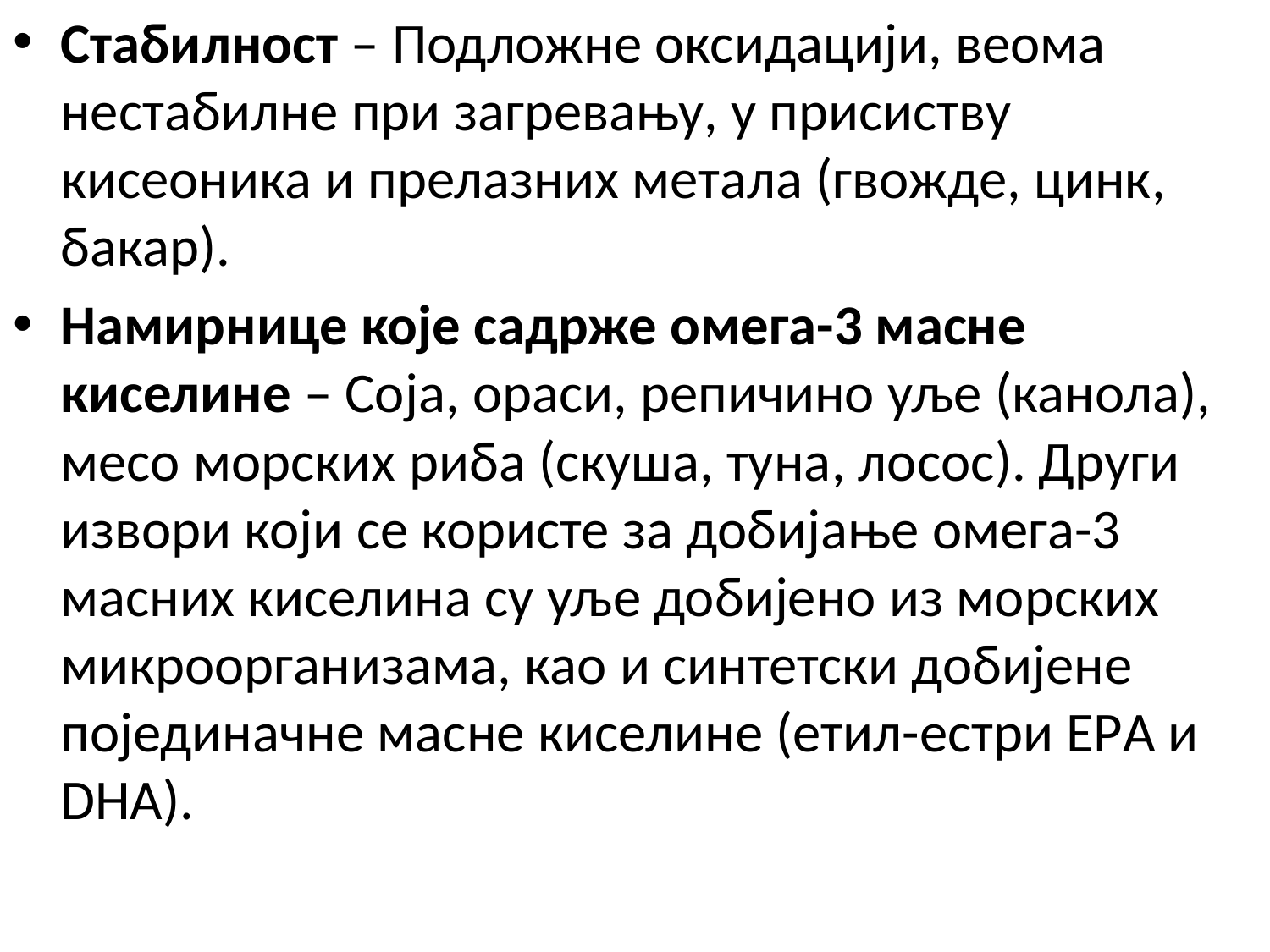

Стабилност – Подложне оксидацији, веома нестабилне при загревању, у присиству кисеоника и прелазних метала (гвожде, цинк, бакар).
Намирнице које садрже омега-3 масне киселине – Соја, ораси, репичино уље (канола), месо морских риба (скуша, туна, лосос). Други извори који се користе за добијање омега-3 масних киселина су уље добијено из морских микроорганизама, као и синтетски добијене појединачне масне киселине (етил-естри ЕPА и DHА).